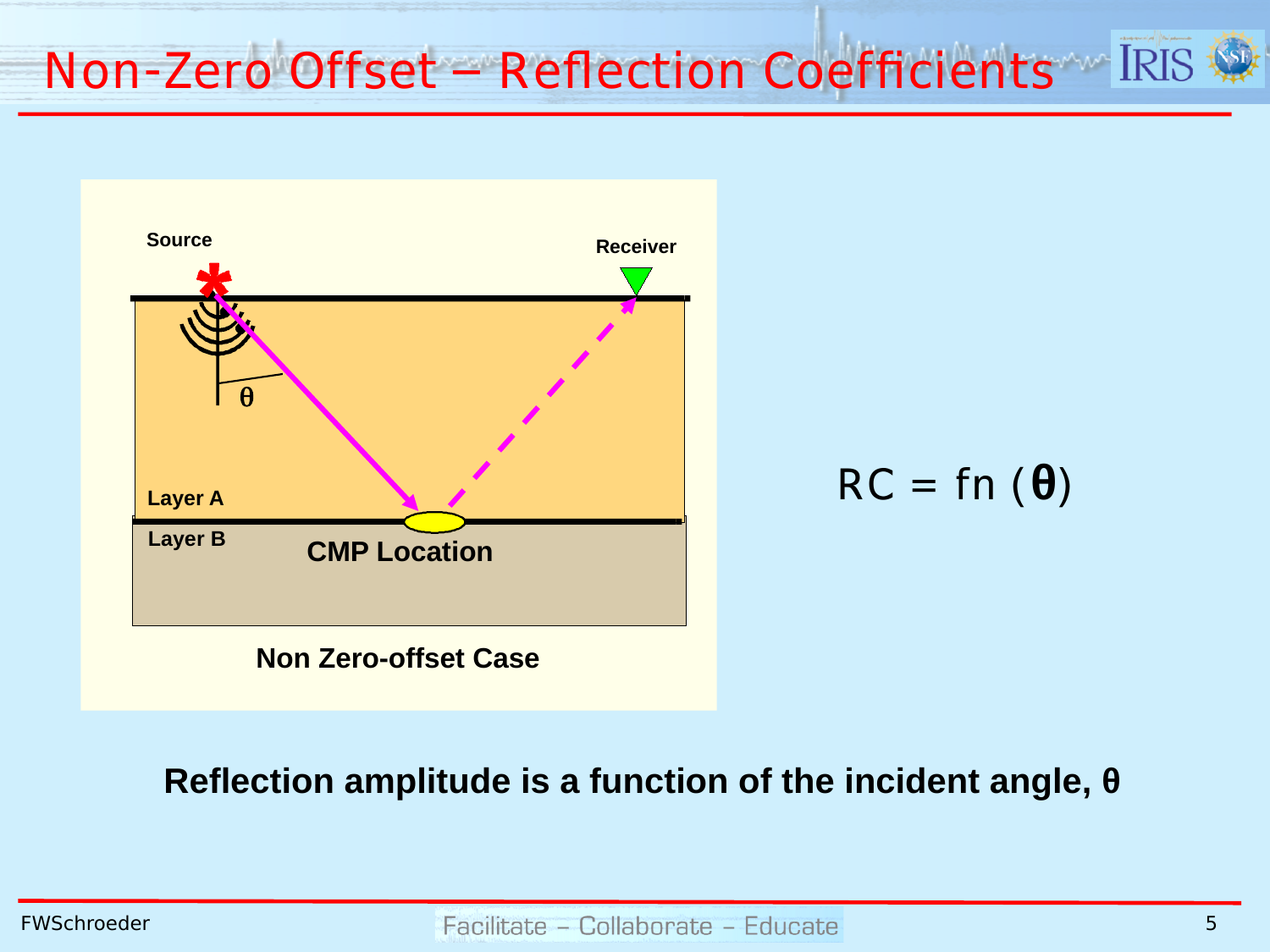

# Non-Zero Offset – Reflection Coefficients

Source
Receiver

θ
RC = fn (θ)
Layer A

Layer B
CMP Location
Non Zero-offset Case
Reflection amplitude is a function of the incident angle, θ